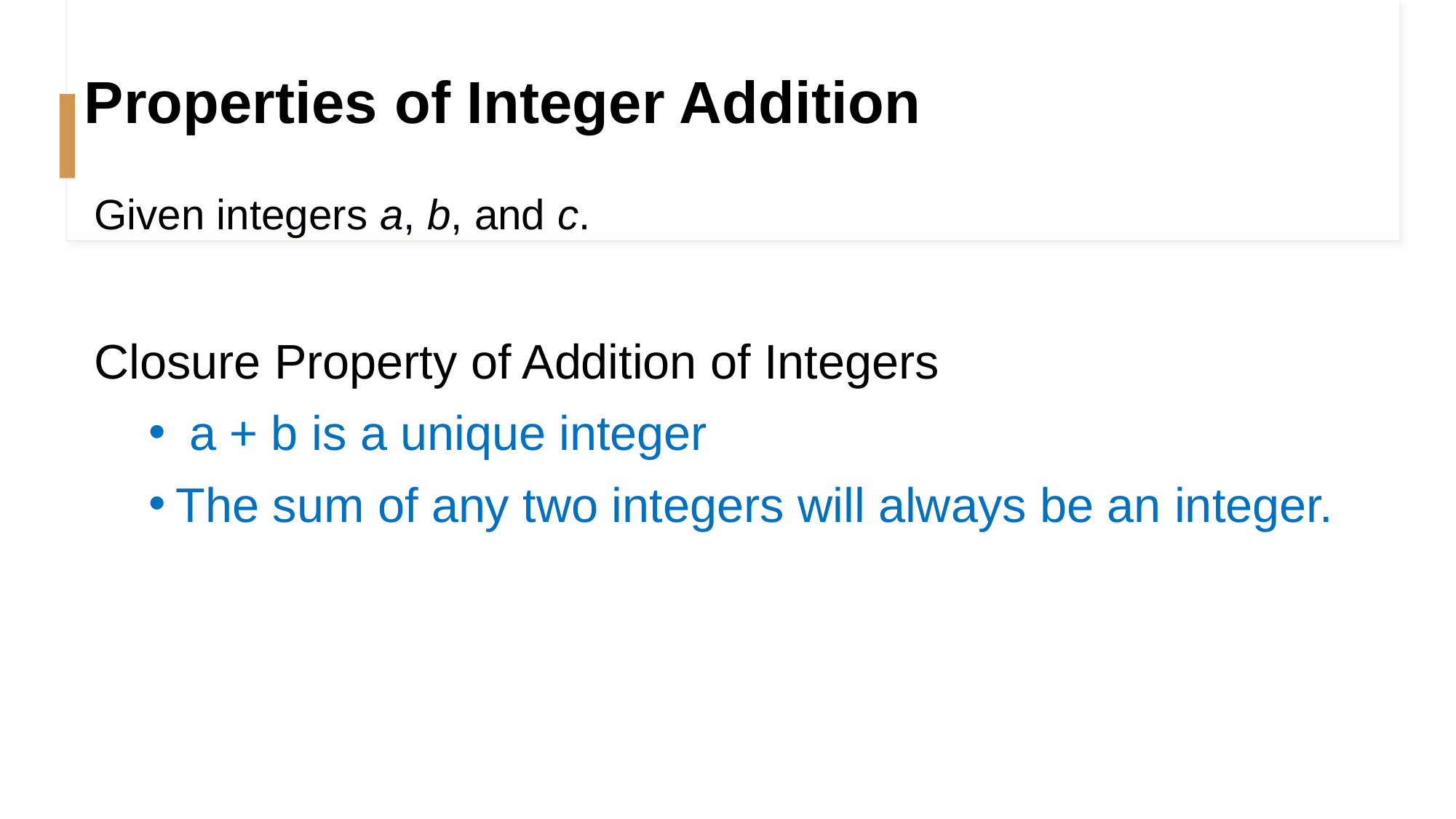

# Properties of Integer Addition
Given integers a, b, and c.

Closure Property of Addition of Integers
 a + b is a unique integer
The sum of any two integers will always be an integer.